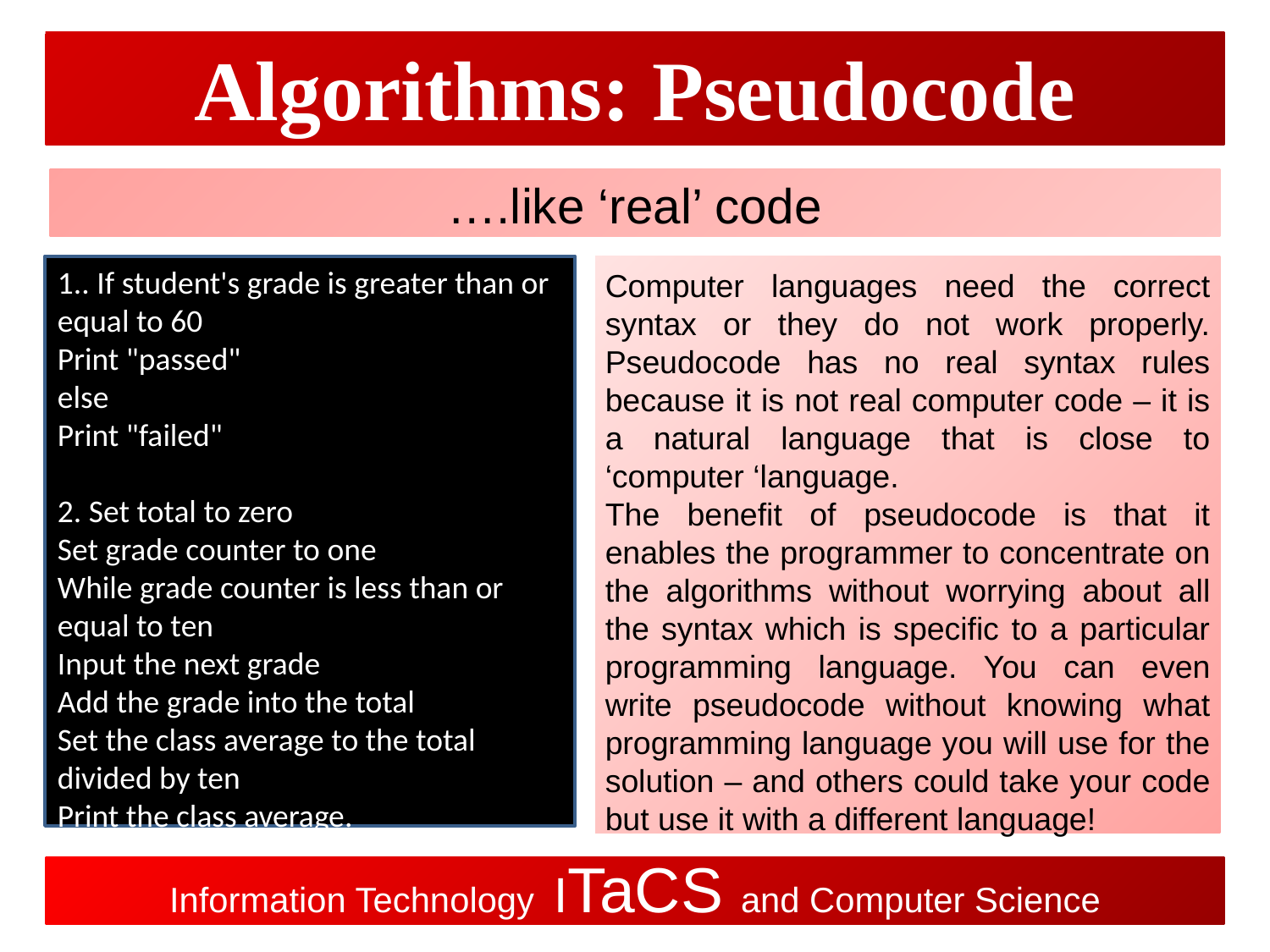

Algorithms: Pseudocode
….like ‘real’ code
Computer languages need the correct syntax or they do not work properly. Pseudocode has no real syntax rules because it is not real computer code – it is a natural language that is close to ‘computer ‘language.
The benefit of pseudocode is that it enables the programmer to concentrate on the algorithms without worrying about all the syntax which is specific to a particular programming language. You can even write pseudocode without knowing what programming language you will use for the solution – and others could take your code but use it with a different language!

1.. If student's grade is greater than or equal to 60
Print "passed"
else
Print "failed"

2. Set total to zero
Set grade counter to one
While grade counter is less than or equal to ten
Input the next grade
Add the grade into the total
Set the class average to the total divided by ten
Print the class average.